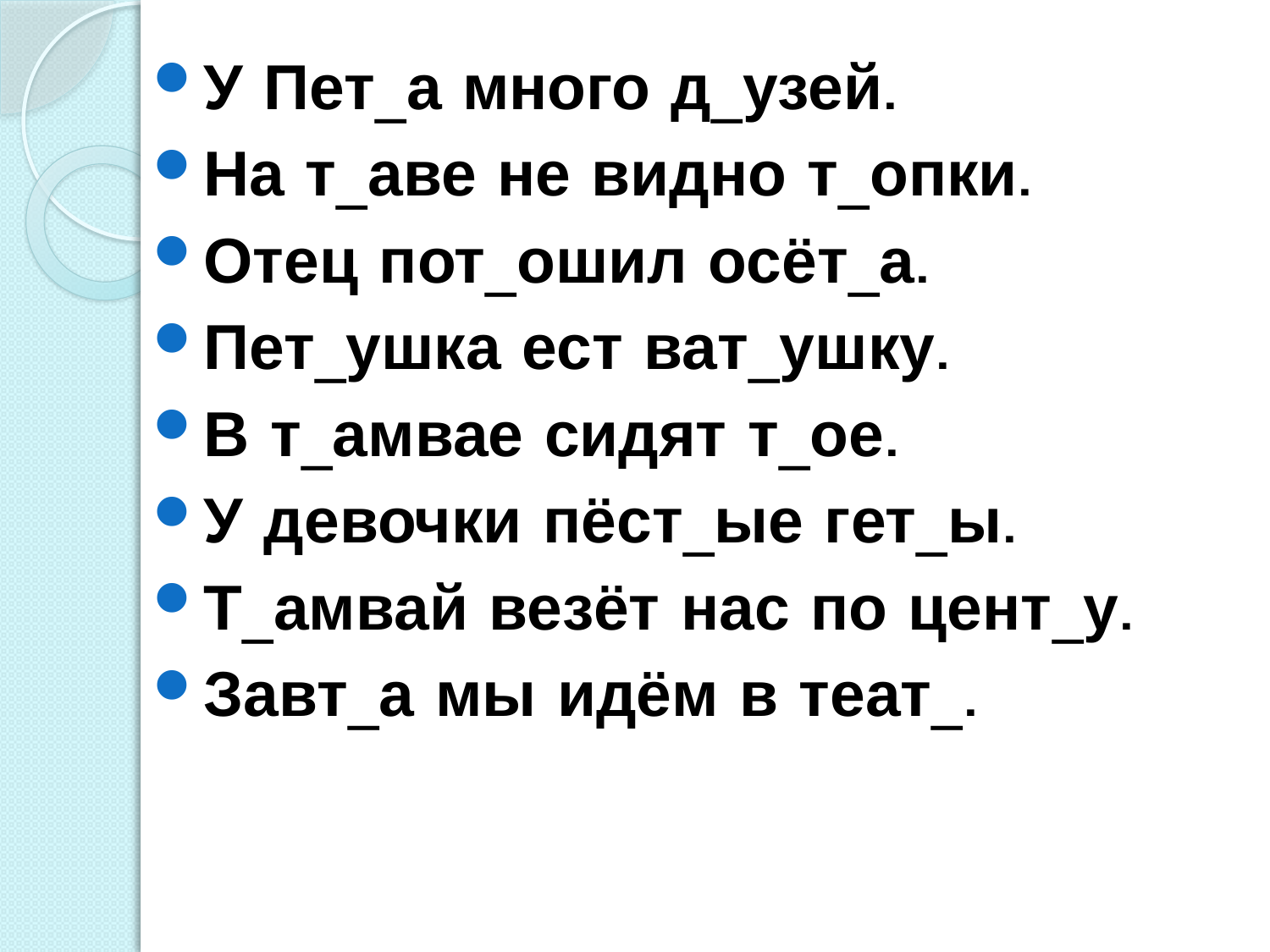

#
У Пет_а много д_узей.
На т_аве не видно т_опки.
Отец пот_ошил осёт_а.
Пет_ушка ест ват_ушку.
В т_амвае сидят т_ое.
У девочки пёст_ые гет_ы.
Т_амвай везёт нас по цент_у.
Завт_а мы идём в теат_.